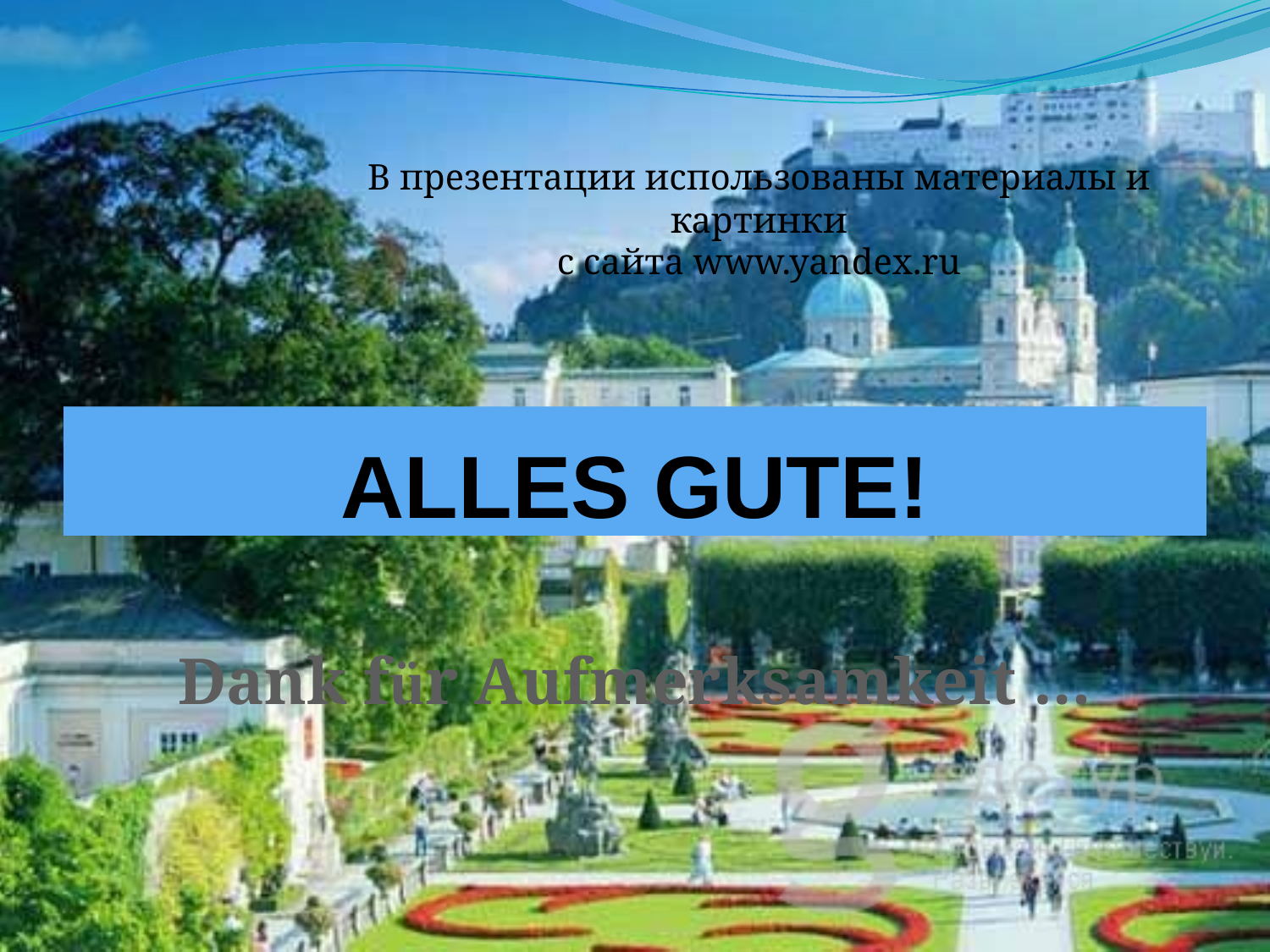

В презентации использованы материалы и картинки
c сайта www.yandex.ru
# Alles Gute!
Dank für Aufmerksamkeit …